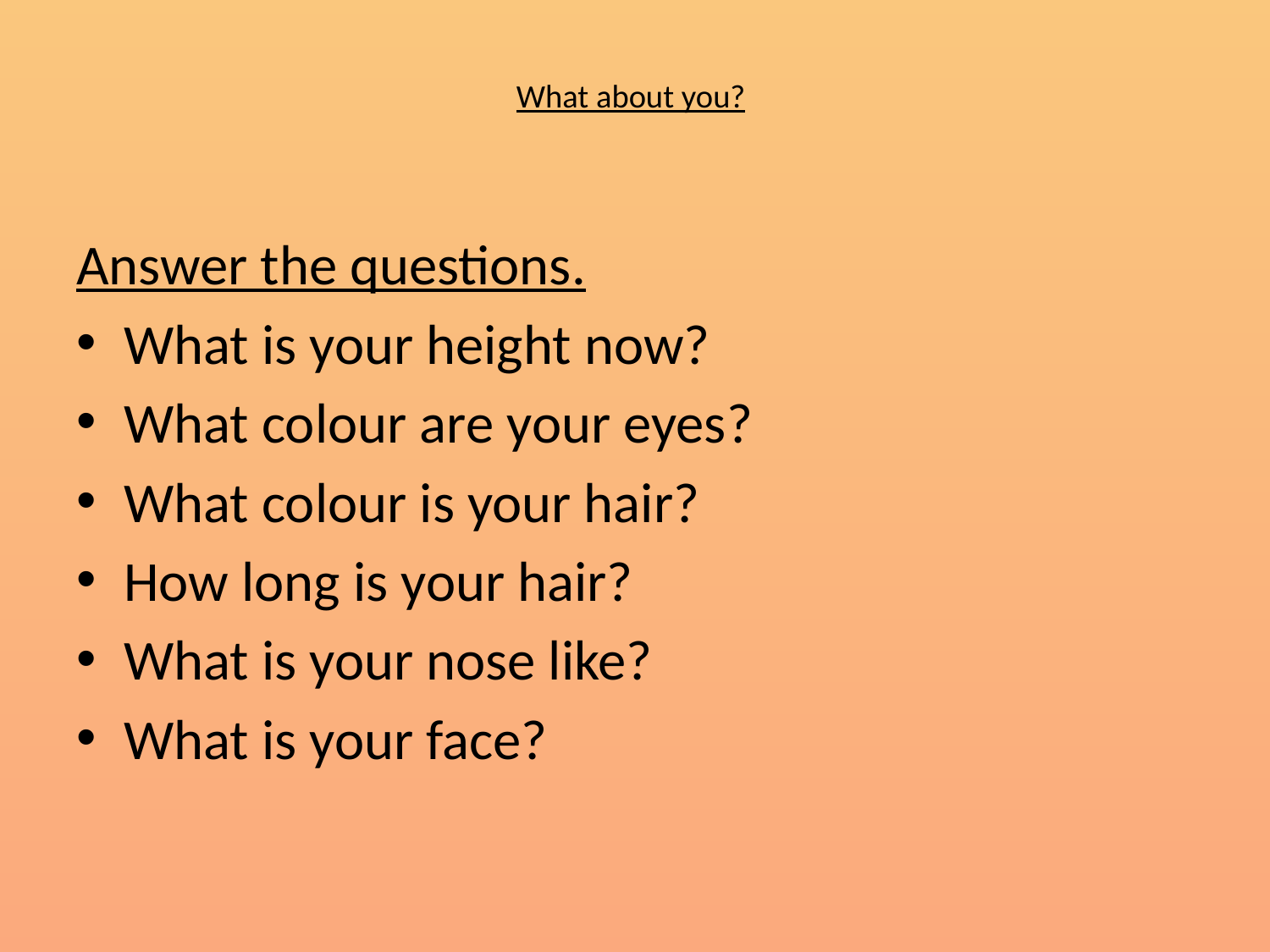

# What about you?
Answer the questions.
What is your height now?
What colour are your eyes?
What colour is your hair?
How long is your hair?
What is your nose like?
What is your face?